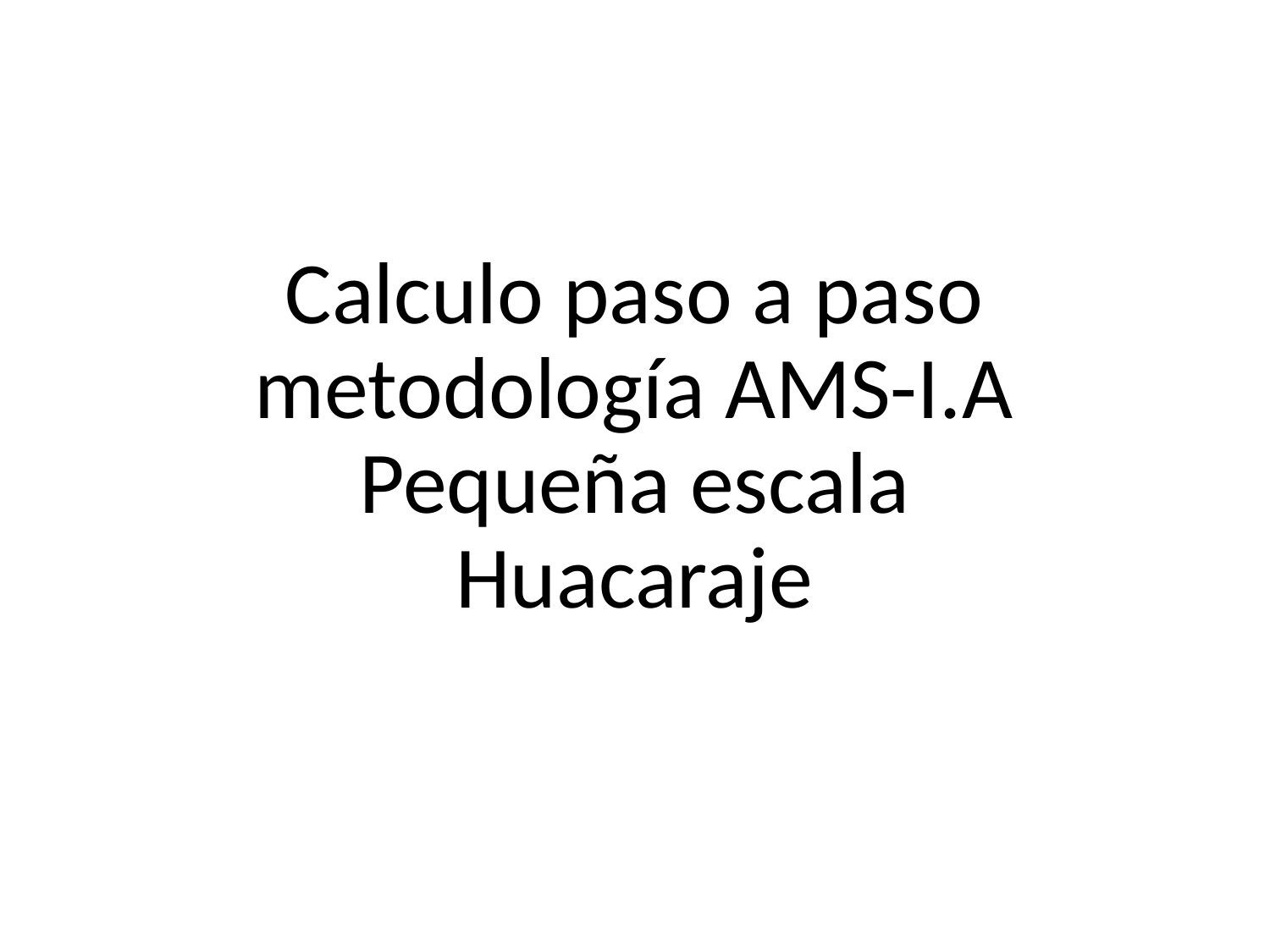

# Calculo paso a paso metodología AMS-I.A Pequeña escala Huacaraje